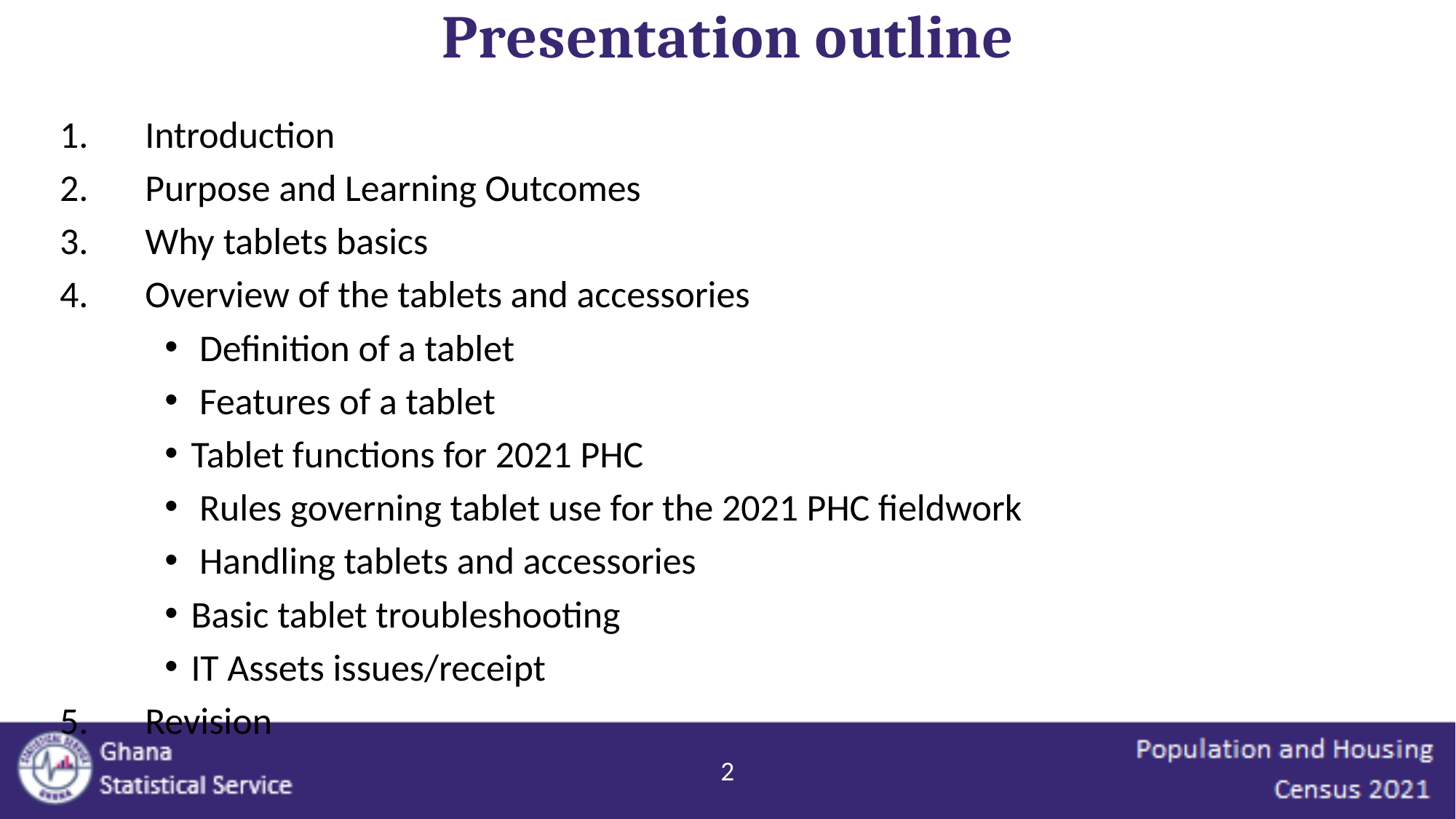

Presentation outline

Introduction
Purpose and Learning Outcomes
Why tablets basics
Overview of the tablets and accessories
 Definition of a tablet
 Features of a tablet
Tablet functions for 2021 PHC
 Rules governing tablet use for the 2021 PHC fieldwork
 Handling tablets and accessories
Basic tablet troubleshooting
IT Assets issues/receipt
Revision
2